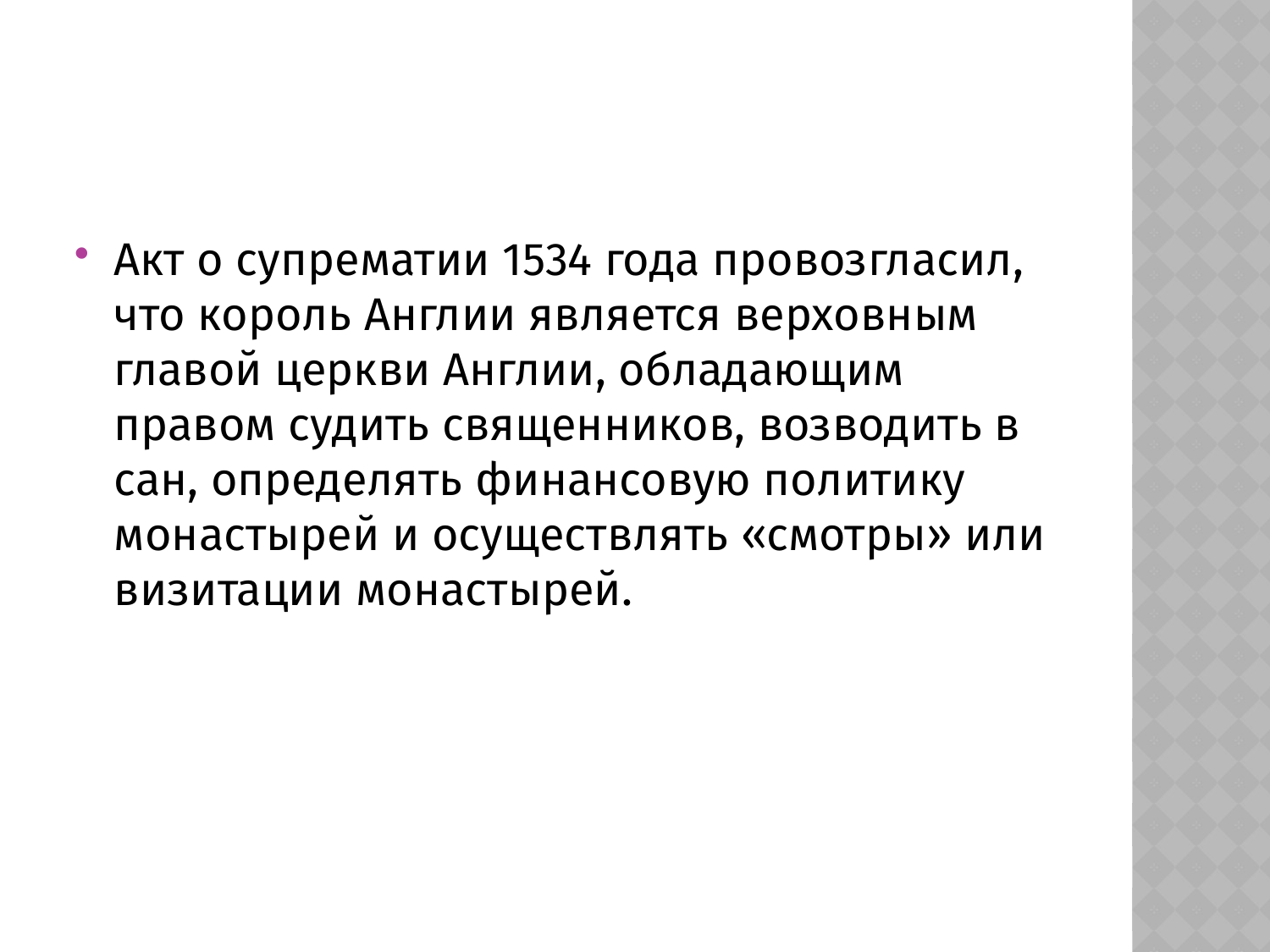

#
Акт о супрематии 1534 года провозгласил, что король Англии является верховным главой церкви Англии, обладающим правом судить священников, возводить в сан, определять финансовую политику монастырей и осуществлять «смотры» или визитации монастырей.